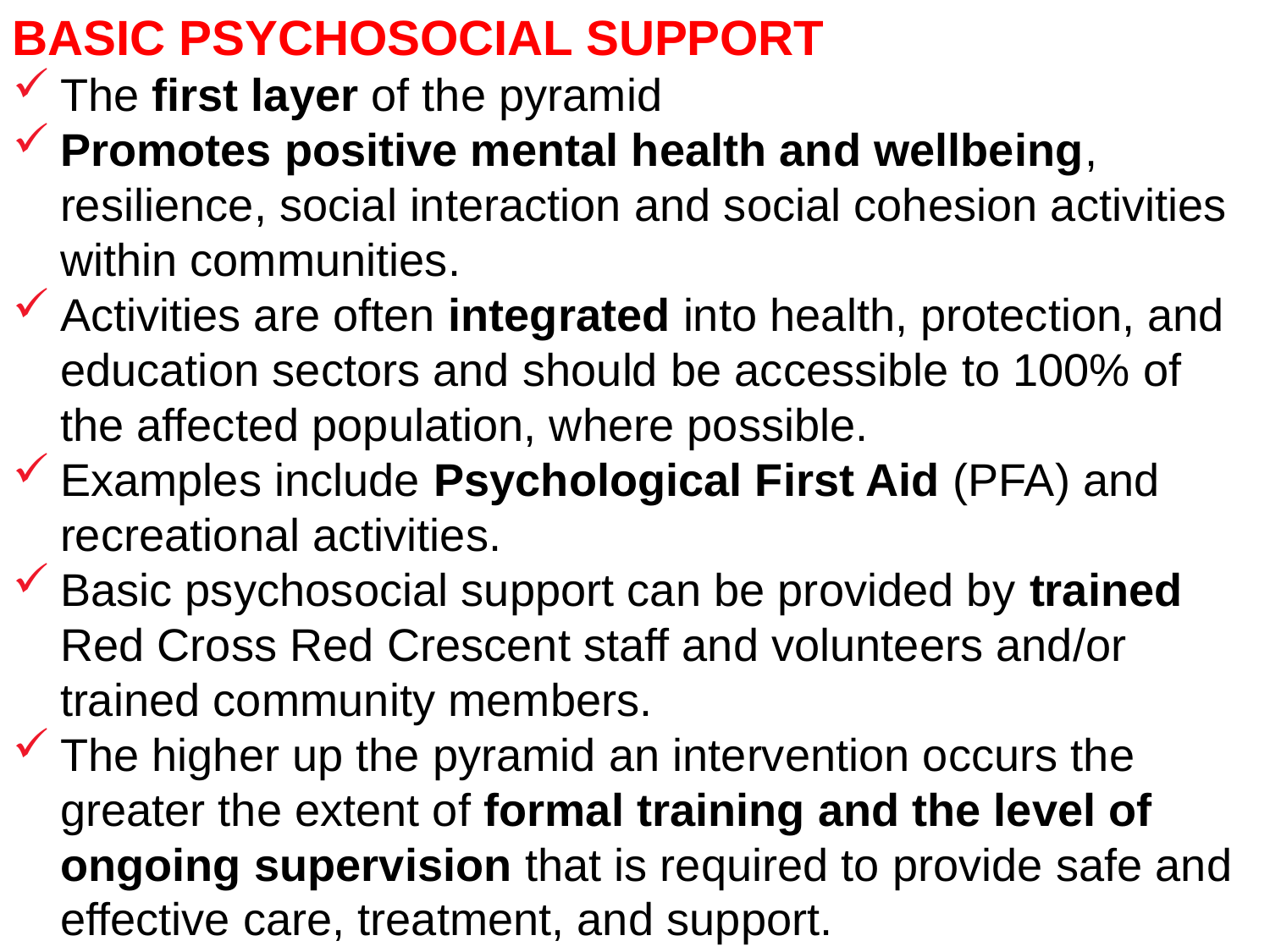

BASIC PSYCHOSOCIAL SUPPORT
The first layer of the pyramid
Promotes positive mental health and wellbeing, resilience, social interaction and social cohesion activities within communities.
Activities are often integrated into health, protection, and education sectors and should be accessible to 100% of the affected population, where possible.
Examples include Psychological First Aid (PFA) and recreational activities.
Basic psychosocial support can be provided by trained Red Cross Red Crescent staff and volunteers and/or trained community members.
The higher up the pyramid an intervention occurs the greater the extent of formal training and the level of ongoing supervision that is required to provide safe and effective care, treatment, and support.